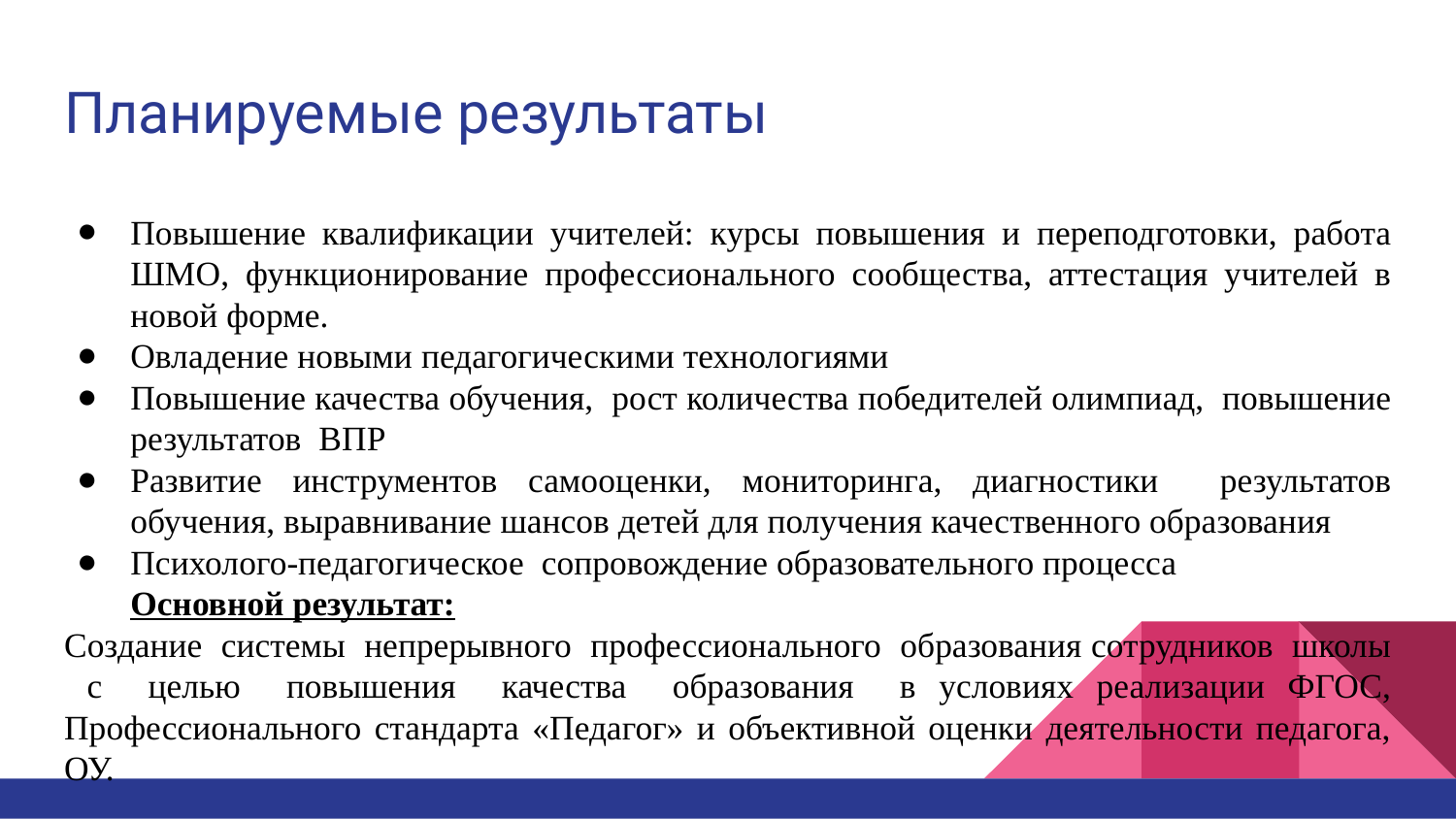

# Планируемые результаты
Повышение квалификации учителей: курсы повышения и переподготовки, работа ШМО, функционирование профессионального сообщества, аттестация учителей в новой форме.
Овладение новыми педагогическими технологиями
Повышение качества обучения,  рост количества победителей олимпиад,  повышение результатов  ВПР
Развитие инструментов самооценки, мониторинга, диагностики  результатов обучения, выравнивание шансов детей для получения качественного образования
Психолого-педагогическое  сопровождение образовательного процесса
Основной результат:
Создание  системы  непрерывного  профессионального  образования сотрудников  школы  с  целью  повышения  качества  образования  в условиях реализации ФГОС, Профессионального стандарта «Педагог» и объективной оценки деятельности педагога, ОУ.